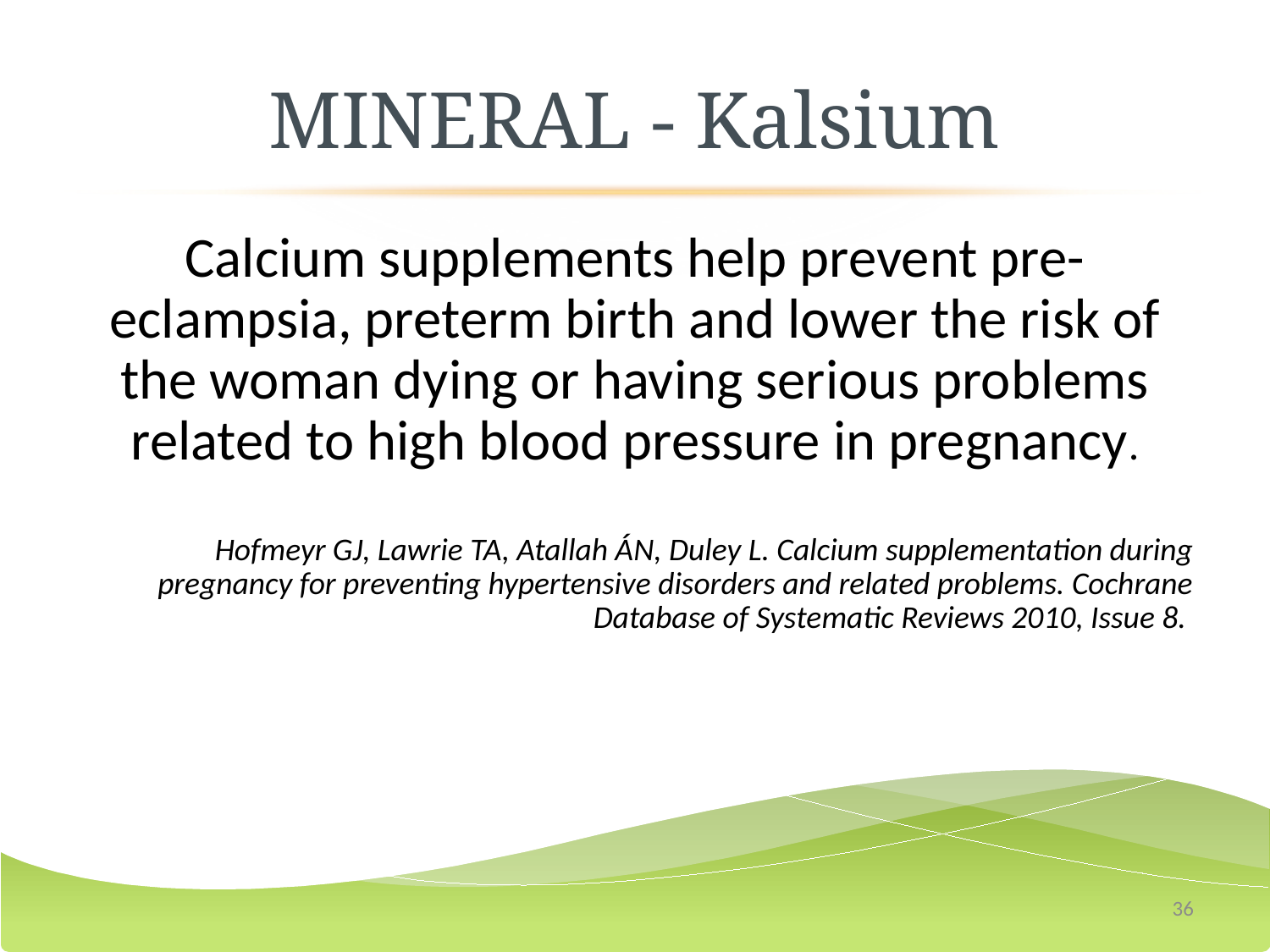

# MINERAL - Kalsium
Calcium supplements help prevent pre-eclampsia, preterm birth and lower the risk of the woman dying or having serious problems related to high blood pressure in pregnancy.

Hofmeyr GJ, Lawrie TA, Atallah ÁN, Duley L. Calcium supplementation during pregnancy for preventing hypertensive disorders and related problems. Cochrane Database of Systematic Reviews 2010, Issue 8.

36